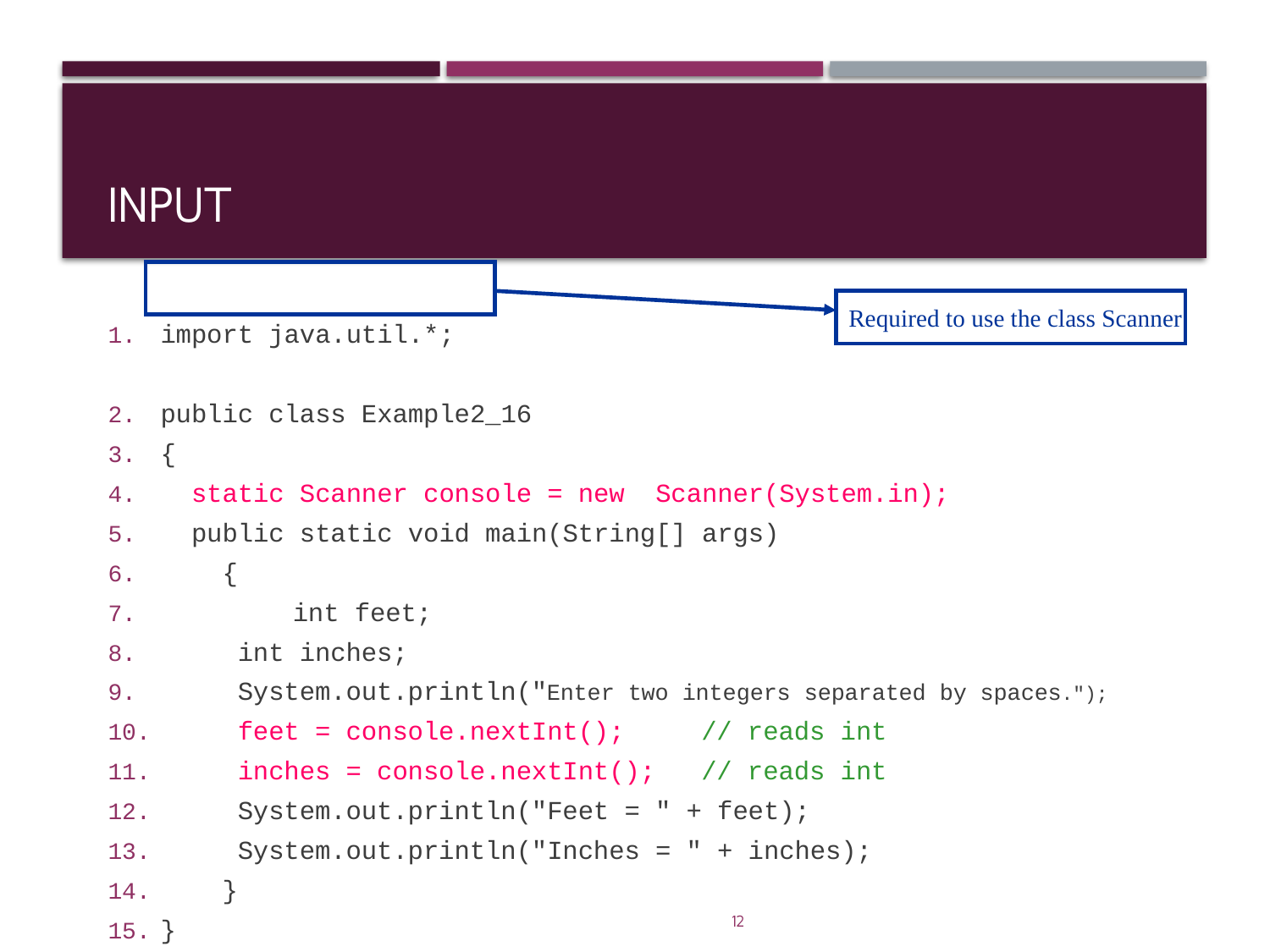

# Input

Required to use the class Scanner
import java.util.*;

public class Example2_16
{
  static Scanner console = new  Scanner(System.in);
  public static void main(String[] args)
    {
   	 int feet;
     int inches;
     System.out.println("Enter two integers separated by spaces.");
     feet = console.nextInt();     // reads int
     inches = console.nextInt();   // reads int
     System.out.println("Feet = " + feet);
     System.out.println("Inches = " + inches);
    }
}

12